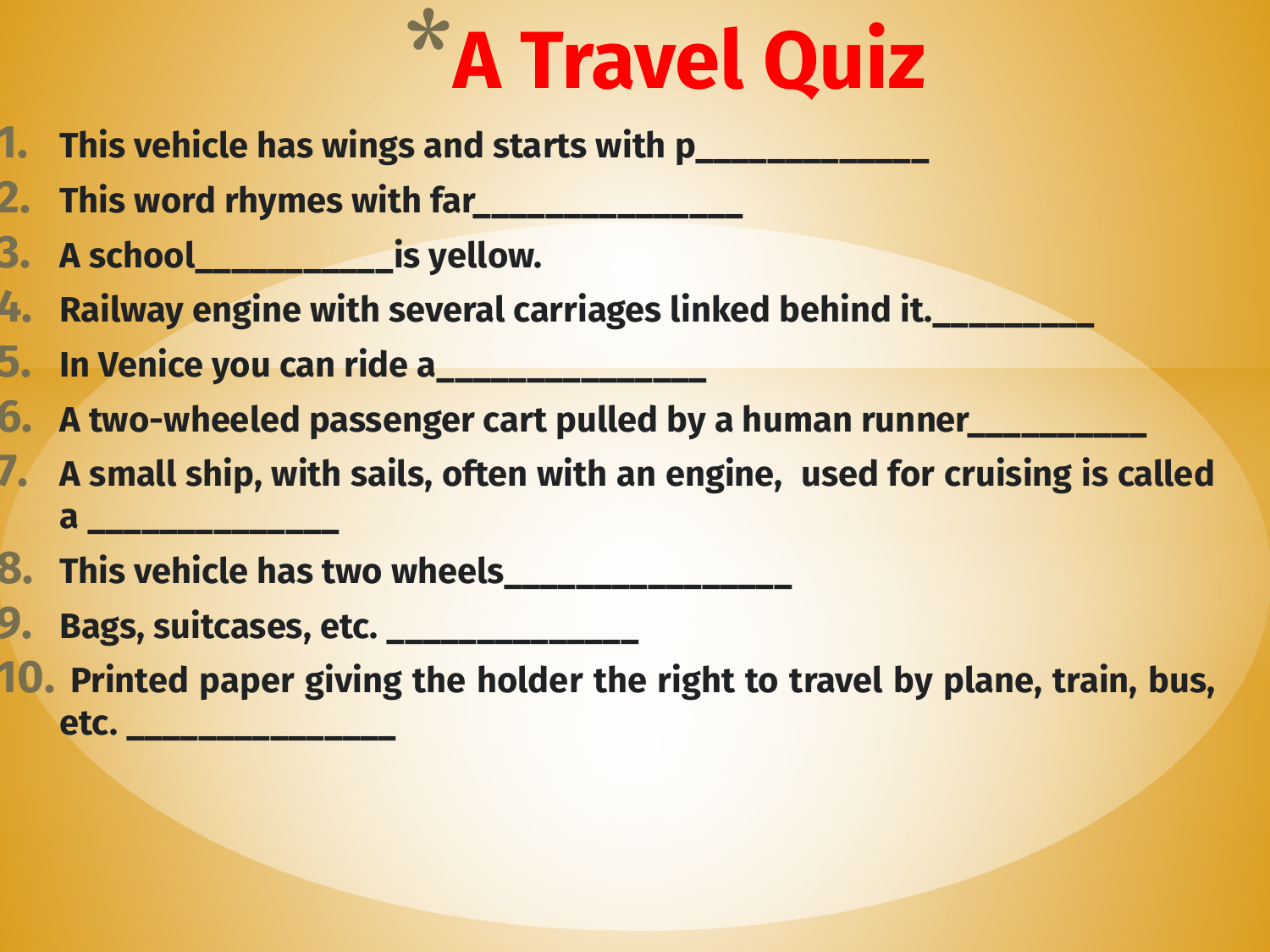

# A Travel Quiz
This vehicle has wings and starts with p_____________
This word rhymes with far_______________
A school___________is yellow.
Railway engine with several carriages linked behind it._________
In Venice you can ride a_______________
A two-wheeled passenger cart pulled by a human runner__________
A small ship, with sails, often with an engine,  used for cruising is called a ______________
This vehicle has two wheels________________
Bags, suitcases, etc. ______________
 Printed paper giving the holder the right to travel by plane, train, bus, etc. _______________